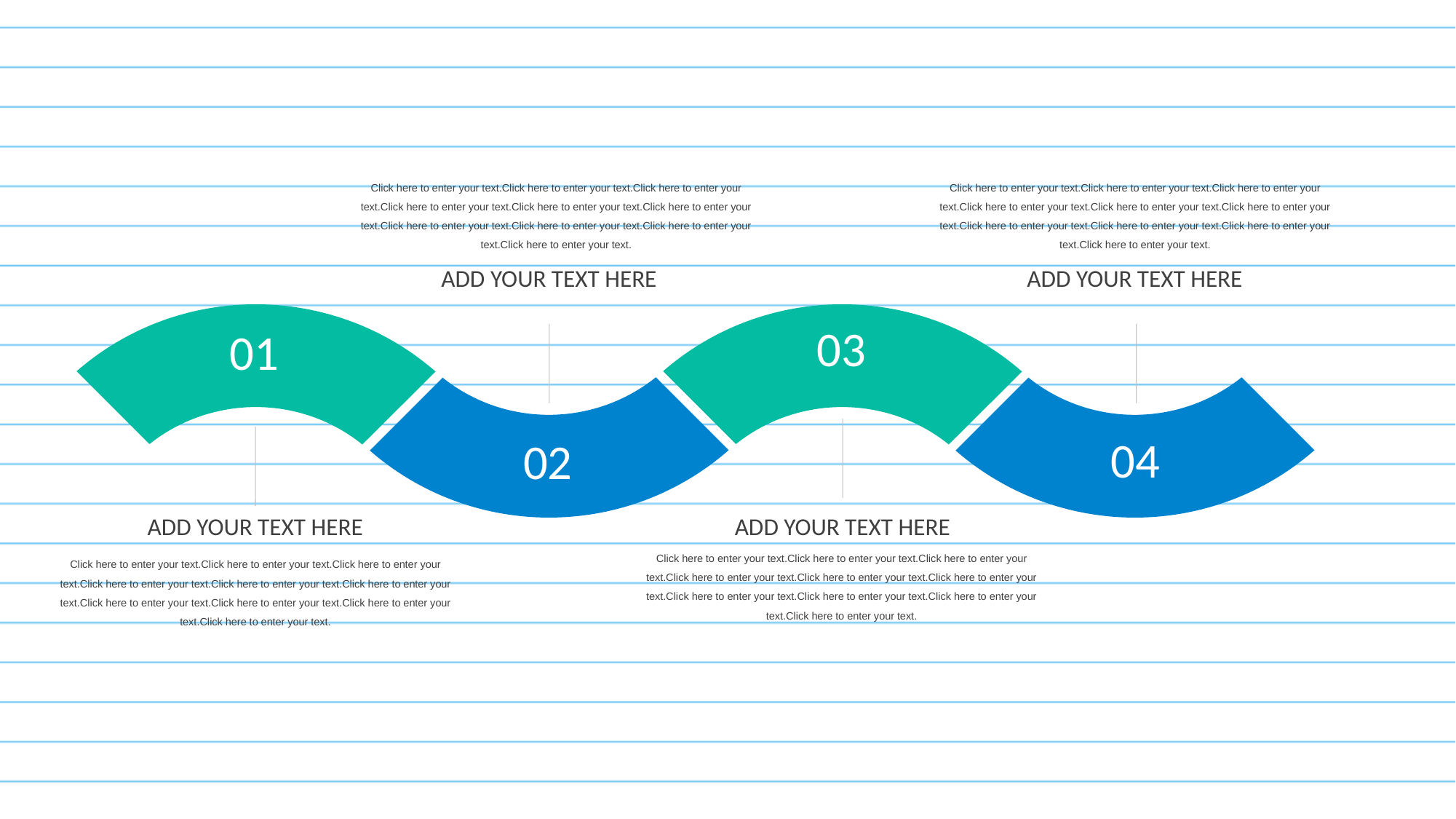

Click here to enter your text.Click here to enter your text.Click here to enter your text.Click here to enter your text.Click here to enter your text.Click here to enter your text.Click here to enter your text.Click here to enter your text.Click here to enter your text.Click here to enter your text.
Click here to enter your text.Click here to enter your text.Click here to enter your text.Click here to enter your text.Click here to enter your text.Click here to enter your text.Click here to enter your text.Click here to enter your text.Click here to enter your text.Click here to enter your text.
ADD YOUR TEXT HERE
ADD YOUR TEXT HERE

03
01

04
02
ADD YOUR TEXT HERE
ADD YOUR TEXT HERE
Click here to enter your text.Click here to enter your text.Click here to enter your text.Click here to enter your text.Click here to enter your text.Click here to enter your text.Click here to enter your text.Click here to enter your text.Click here to enter your text.Click here to enter your text.
Click here to enter your text.Click here to enter your text.Click here to enter your text.Click here to enter your text.Click here to enter your text.Click here to enter your text.Click here to enter your text.Click here to enter your text.Click here to enter your text.Click here to enter your text.